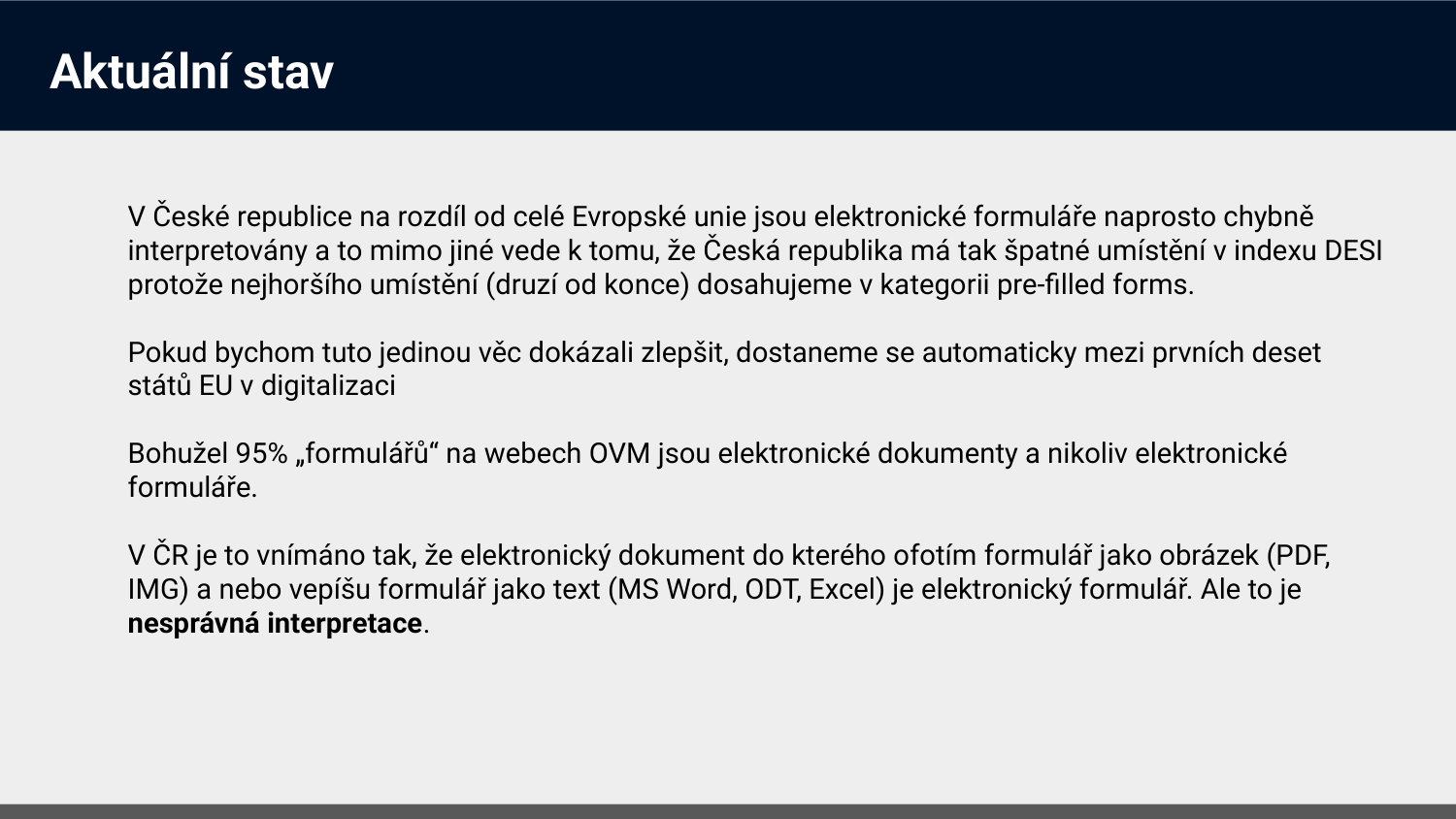

# Aktuální stav
V České republice na rozdíl od celé Evropské unie jsou elektronické formuláře naprosto chybně interpretovány a to mimo jiné vede k tomu, že Česká republika má tak špatné umístění v indexu DESI protože nejhoršího umístění (druzí od konce) dosahujeme v kategorii pre-filled forms.

Pokud bychom tuto jedinou věc dokázali zlepšit, dostaneme se automaticky mezi prvních deset států EU v digitalizaci

Bohužel 95% „formulářů“ na webech OVM jsou elektronické dokumenty a nikoliv elektronické formuláře.

V ČR je to vnímáno tak, že elektronický dokument do kterého ofotím formulář jako obrázek (PDF, IMG) a nebo vepíšu formulář jako text (MS Word, ODT, Excel) je elektronický formulář. Ale to je nesprávná interpretace.